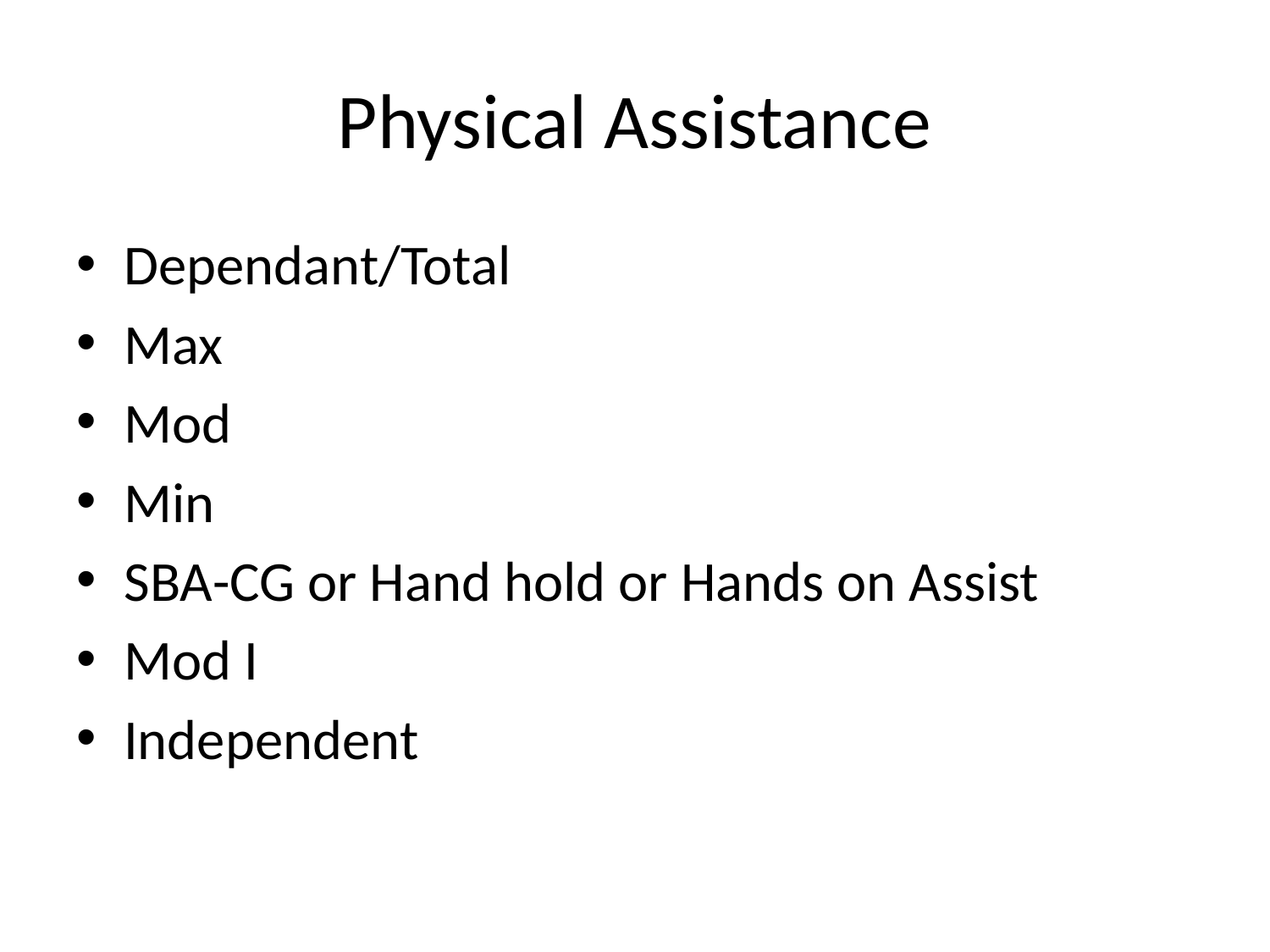

# Physical Assistance
Dependant/Total
Max
Mod
Min
SBA-CG or Hand hold or Hands on Assist
Mod I
Independent